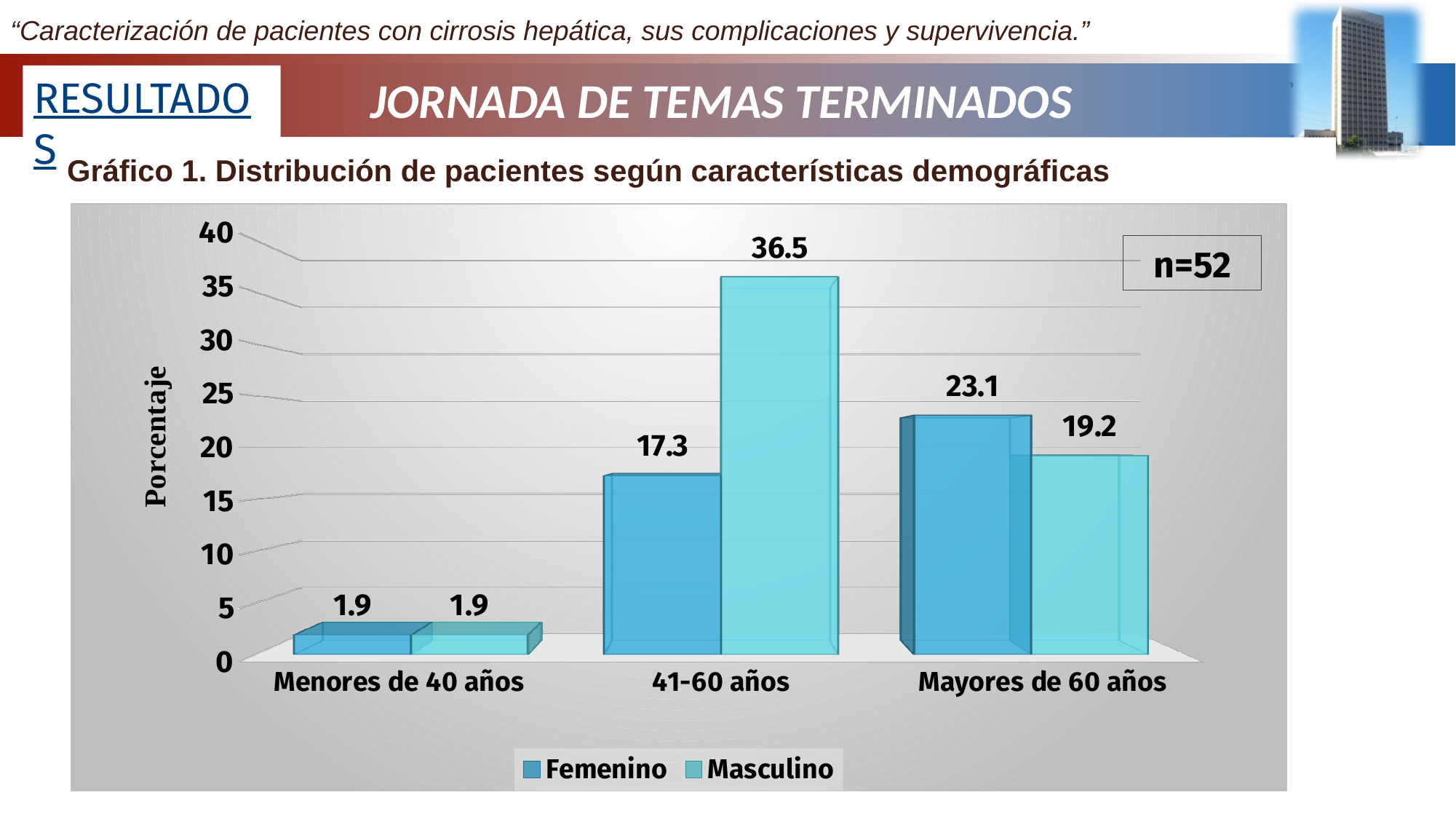

“Caracterización de pacientes con cirrosis hepática, sus complicaciones y supervivencia.”
RESULTADOS
# JORNADA DE TEMAS TERMINADOS
Gráfico 1. Distribución de pacientes según características demográficas

[unsupported chart]

n=52